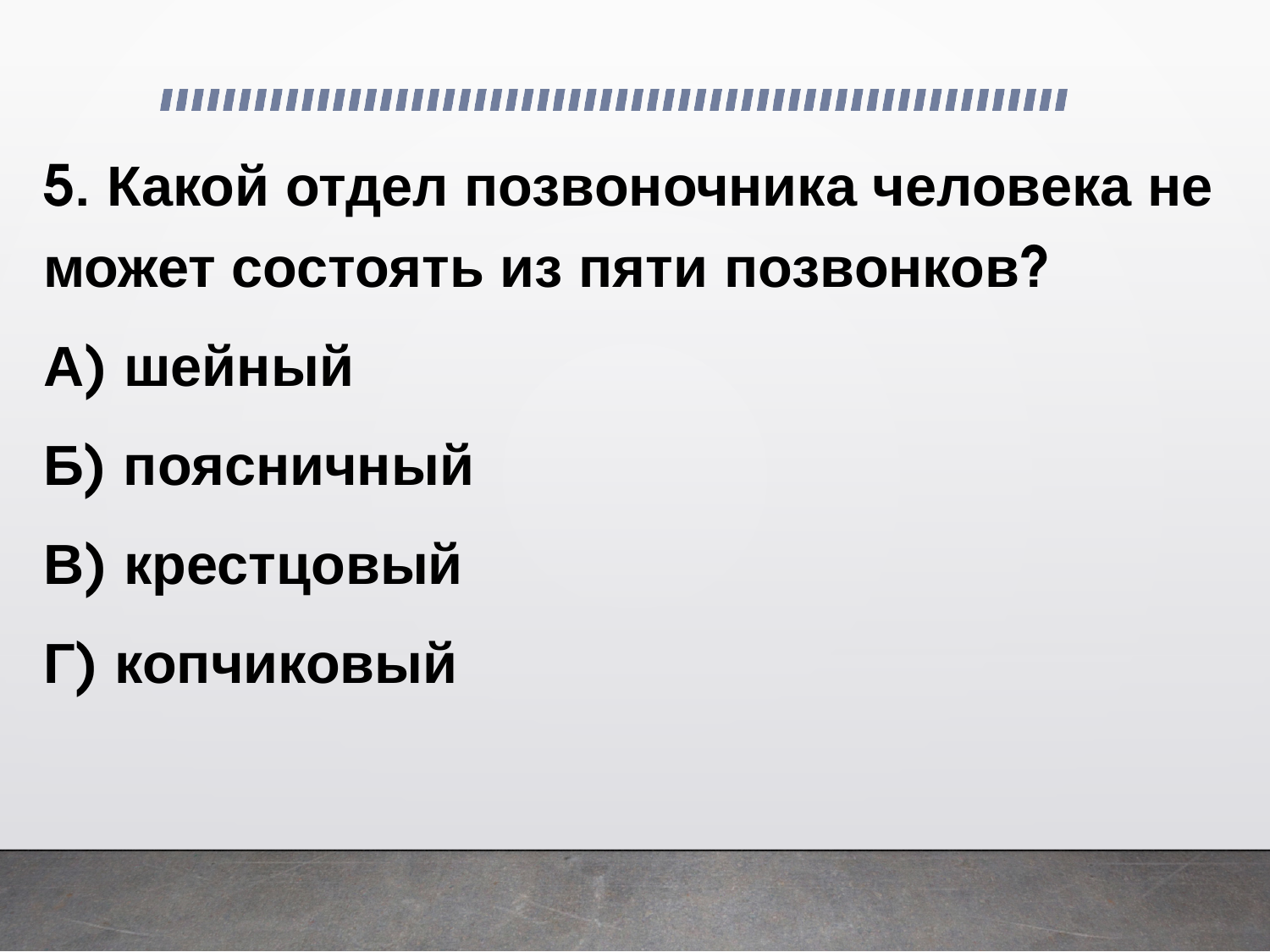

5. Какой отдел позвоночника человека не может состоять из пяти позвонков?
А) шейный
Б) поясничный
В) крестцовый
Г) копчиковый